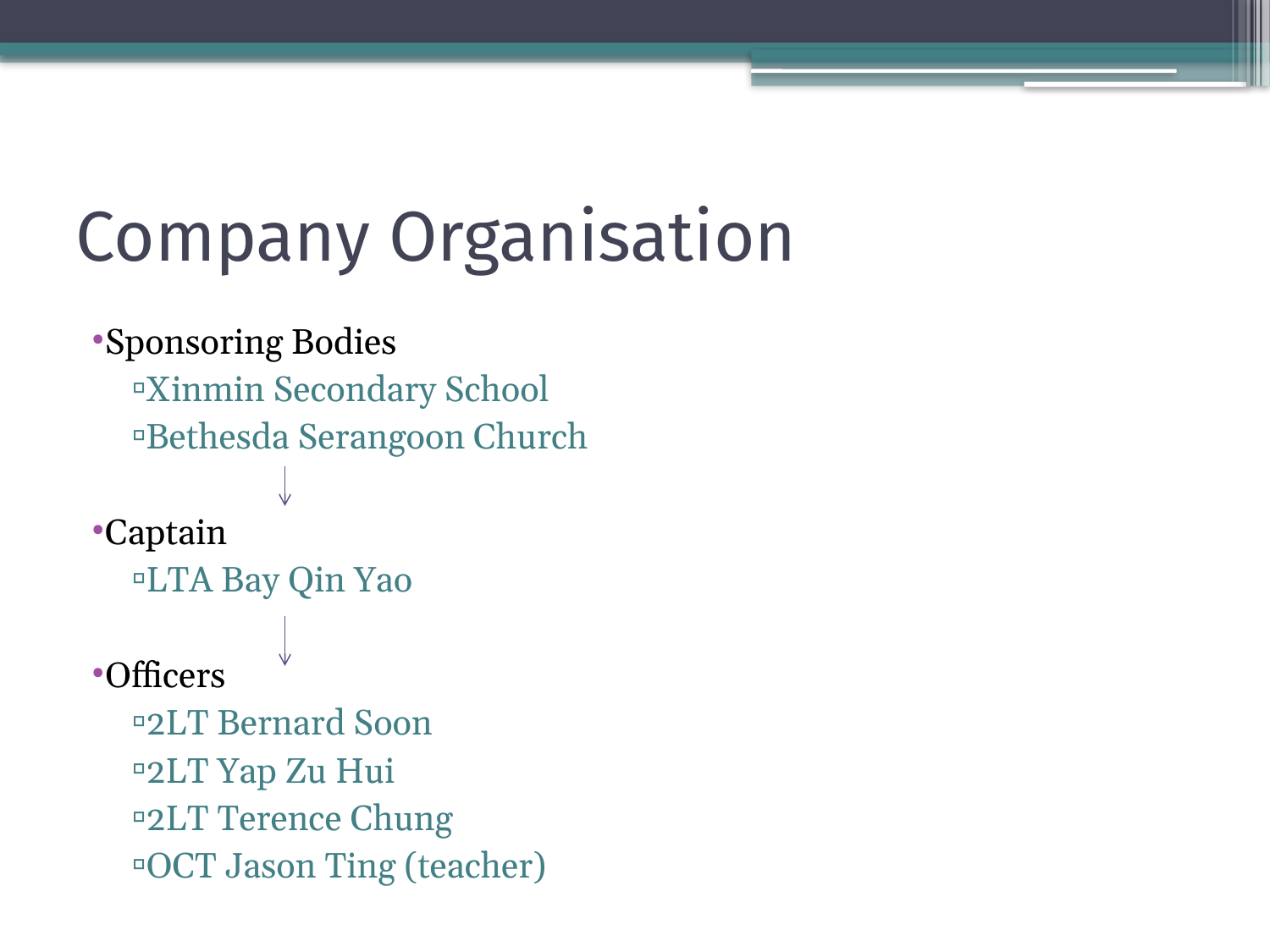

# Company Organisation
Sponsoring Bodies
Xinmin Secondary School
Bethesda Serangoon Church

Captain
LTA Bay Qin Yao

Officers
2LT Bernard Soon
2LT Yap Zu Hui
2LT Terence Chung
OCT Jason Ting (teacher)